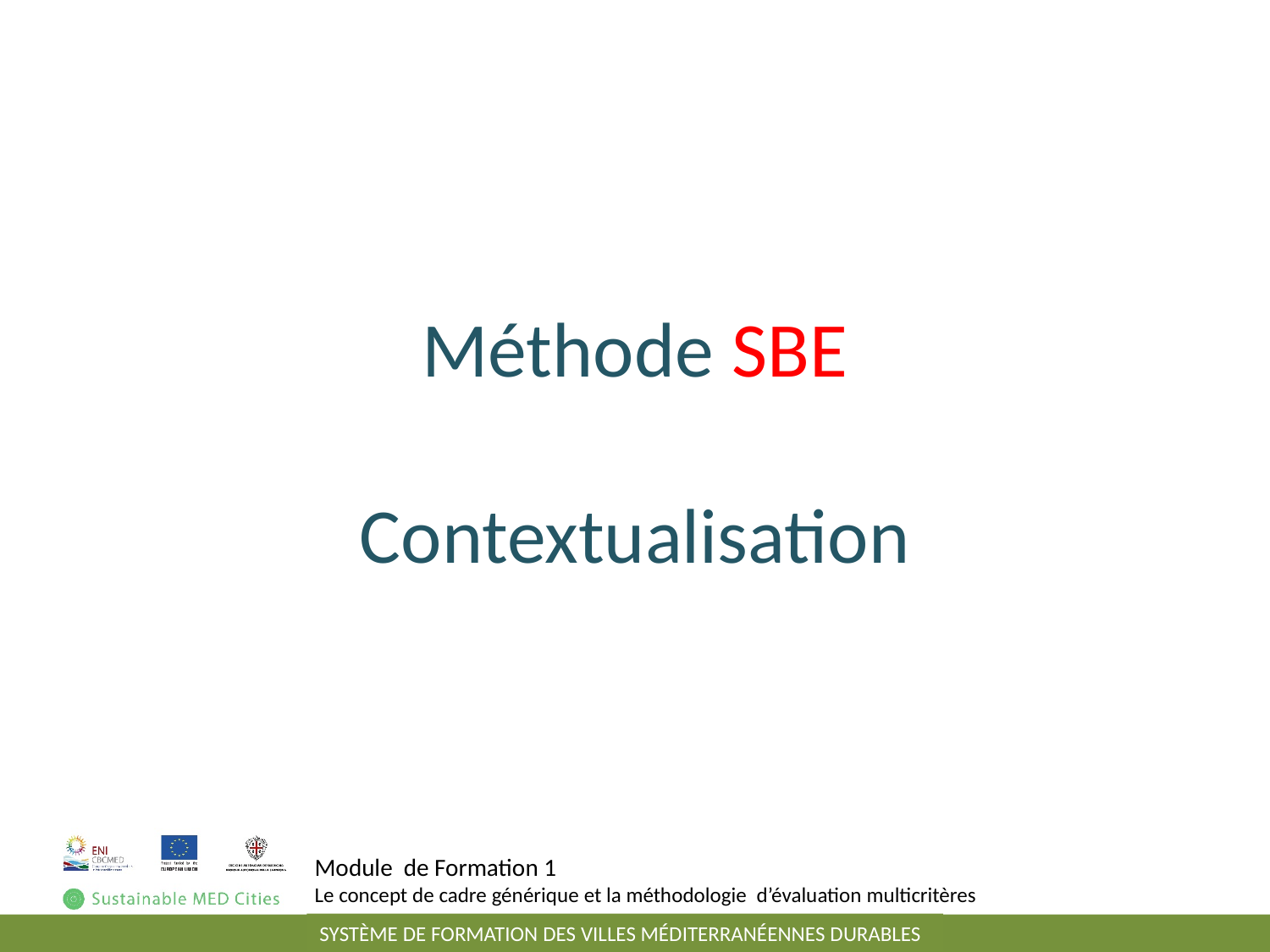

Méthode SBE

Contextualisation
Module  de Formation 1
Le concept de cadre générique et la méthodologie  d’évaluation multicritères
SYSTÈME DE FORMATION DES VILLES MÉDITERRANÉENNES DURABLES